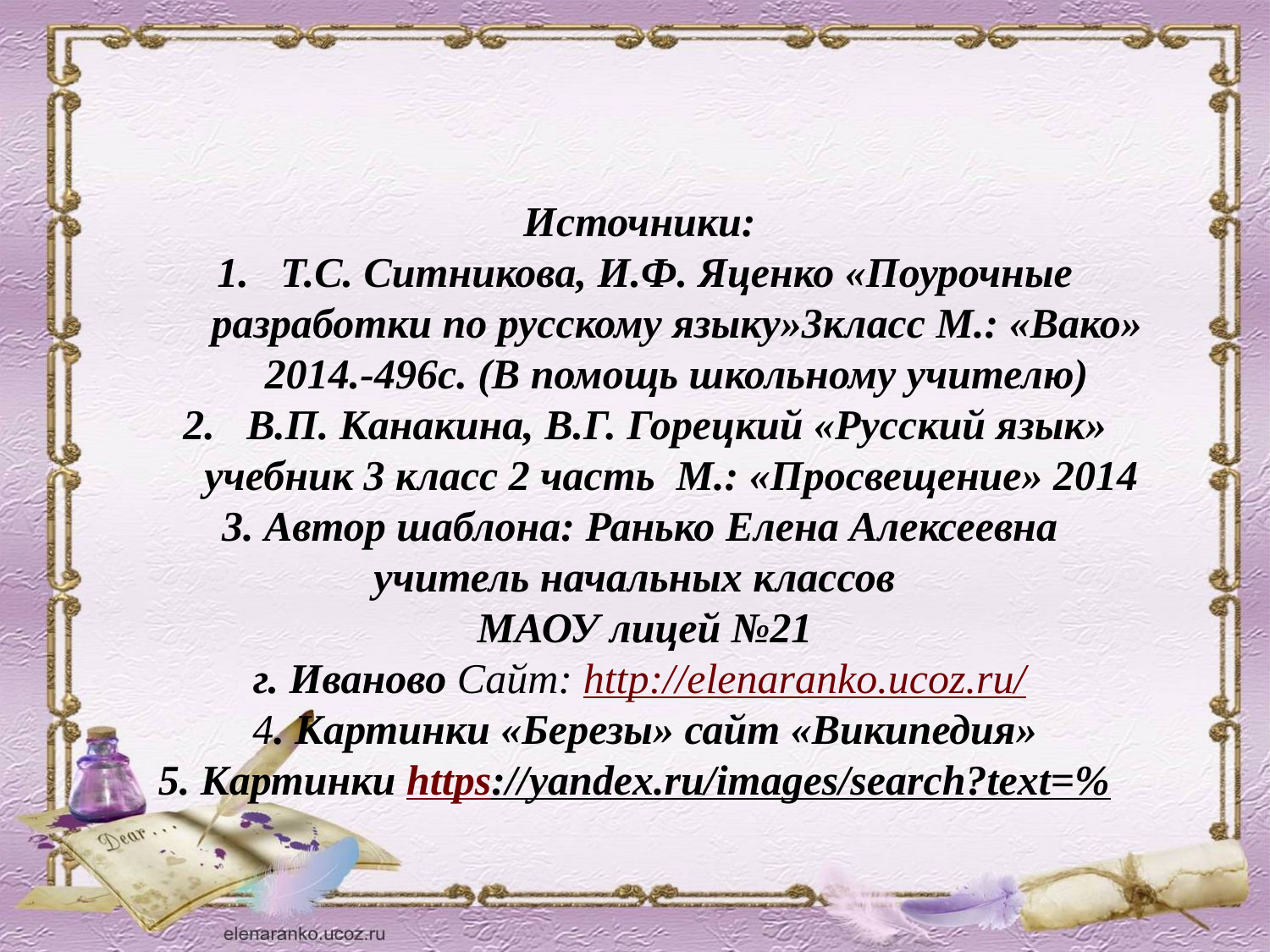

Источники:
Т.С. Ситникова, И.Ф. Яценко «Поурочные разработки по русскому языку»3класс М.: «Вако» 2014.-496с. (В помощь школьному учителю)
В.П. Канакина, В.Г. Горецкий «Русский язык» учебник 3 класс 2 часть  М.: «Просвещение» 2014
3. Автор шаблона: Ранько Елена Алексеевна
учитель начальных классов
МАОУ лицей №21
  г. Иваново Сайт: http://elenaranko.ucoz.ru/
4. Картинки «Березы» сайт «Википедия»
5. Картинки https://yandex.ru/images/search?text=%